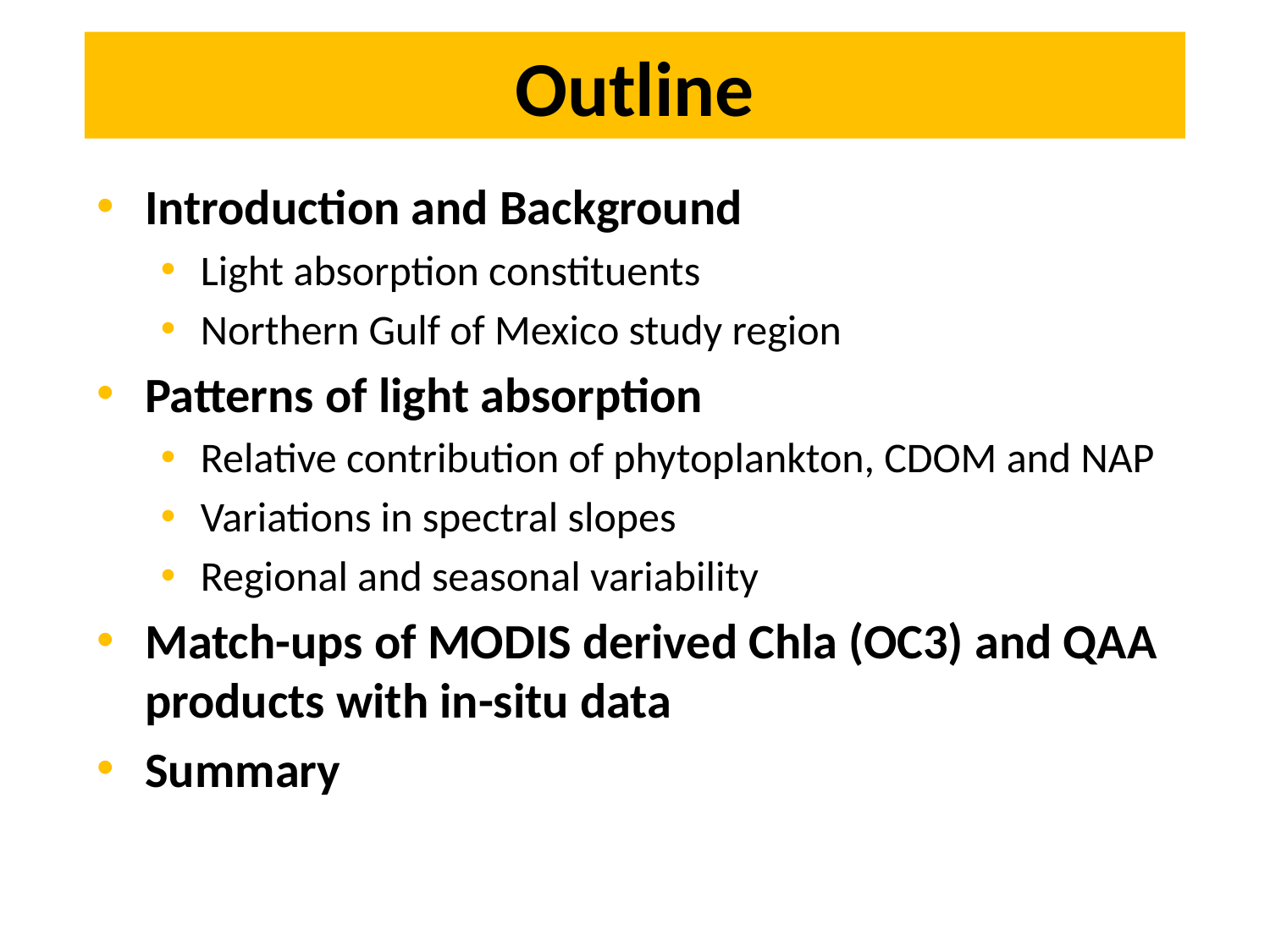

# Outline
Introduction and Background
Light absorption constituents
Northern Gulf of Mexico study region
Patterns of light absorption
Relative contribution of phytoplankton, CDOM and NAP
Variations in spectral slopes
Regional and seasonal variability
Match-ups of MODIS derived Chla (OC3) and QAA products with in-situ data
Summary